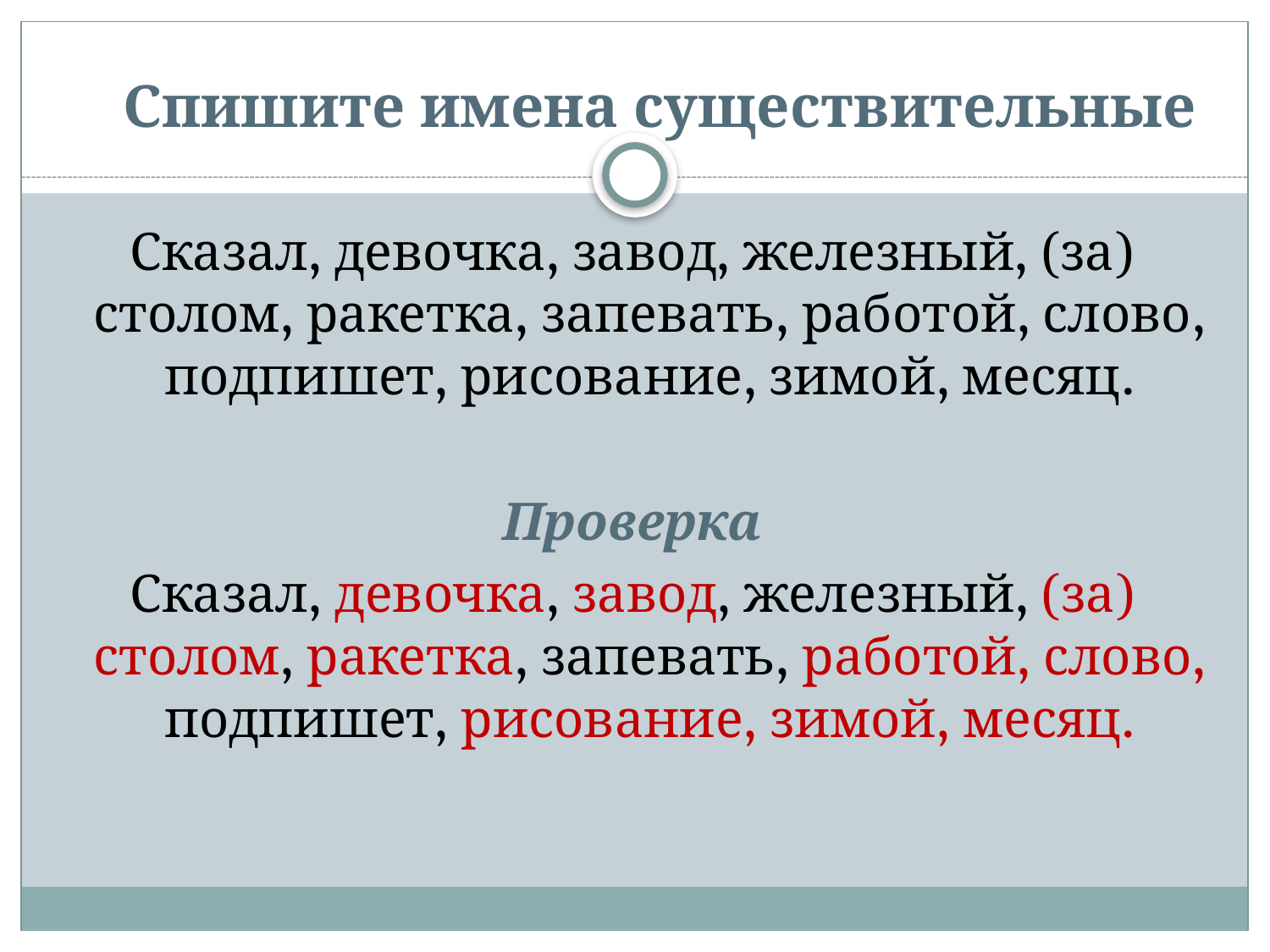

# Спишите имена существительные
Сказал, девочка, завод, железный, (за) столом, ракетка, запевать, работой, слово, подпишет, рисование, зимой, месяц.

Проверка
Сказал, девочка, завод, железный, (за) столом, ракетка, запевать, работой, слово, подпишет, рисование, зимой, месяц.